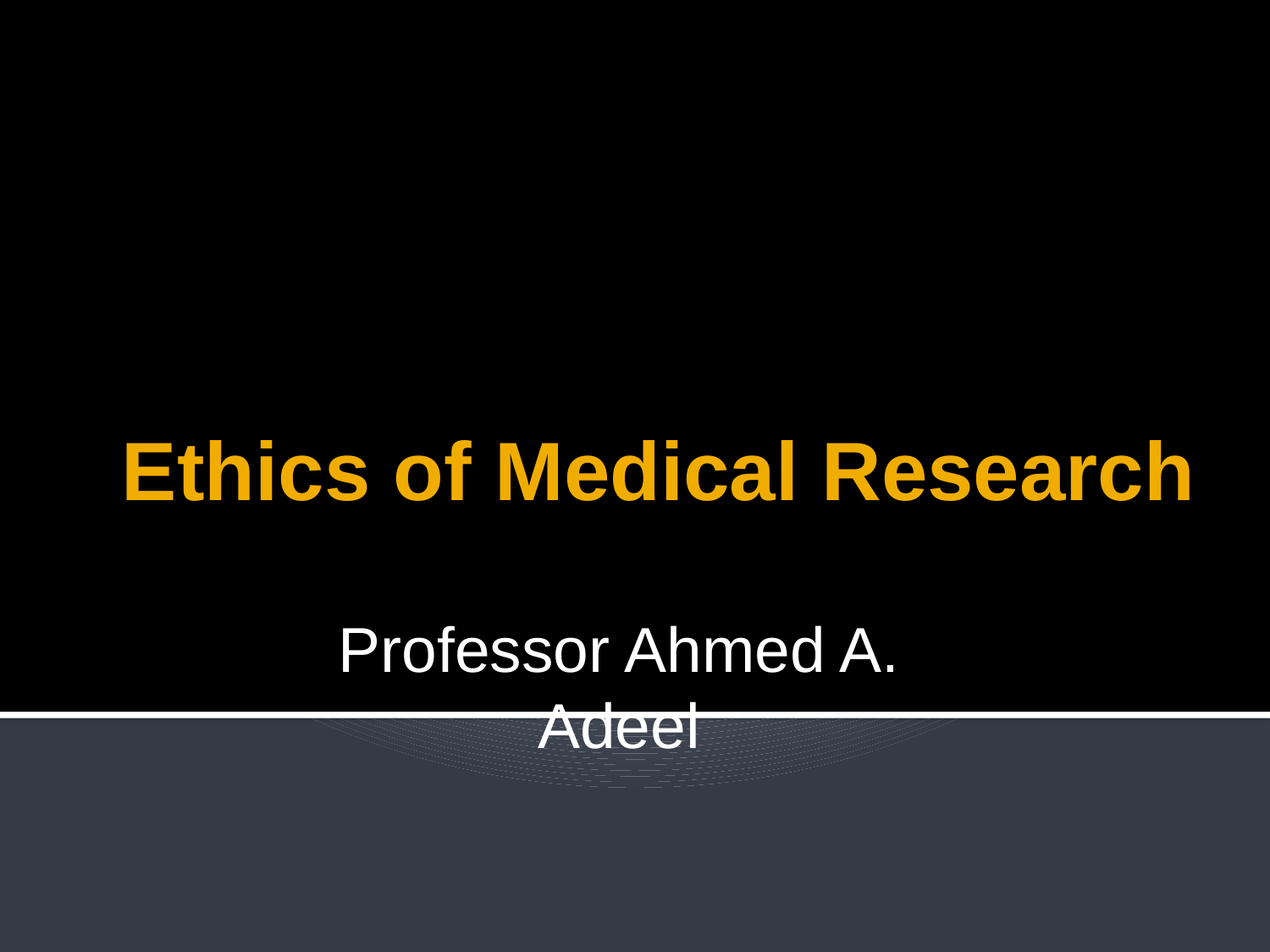

# Ethics of Medical Research
Professor Ahmed A. Adeel